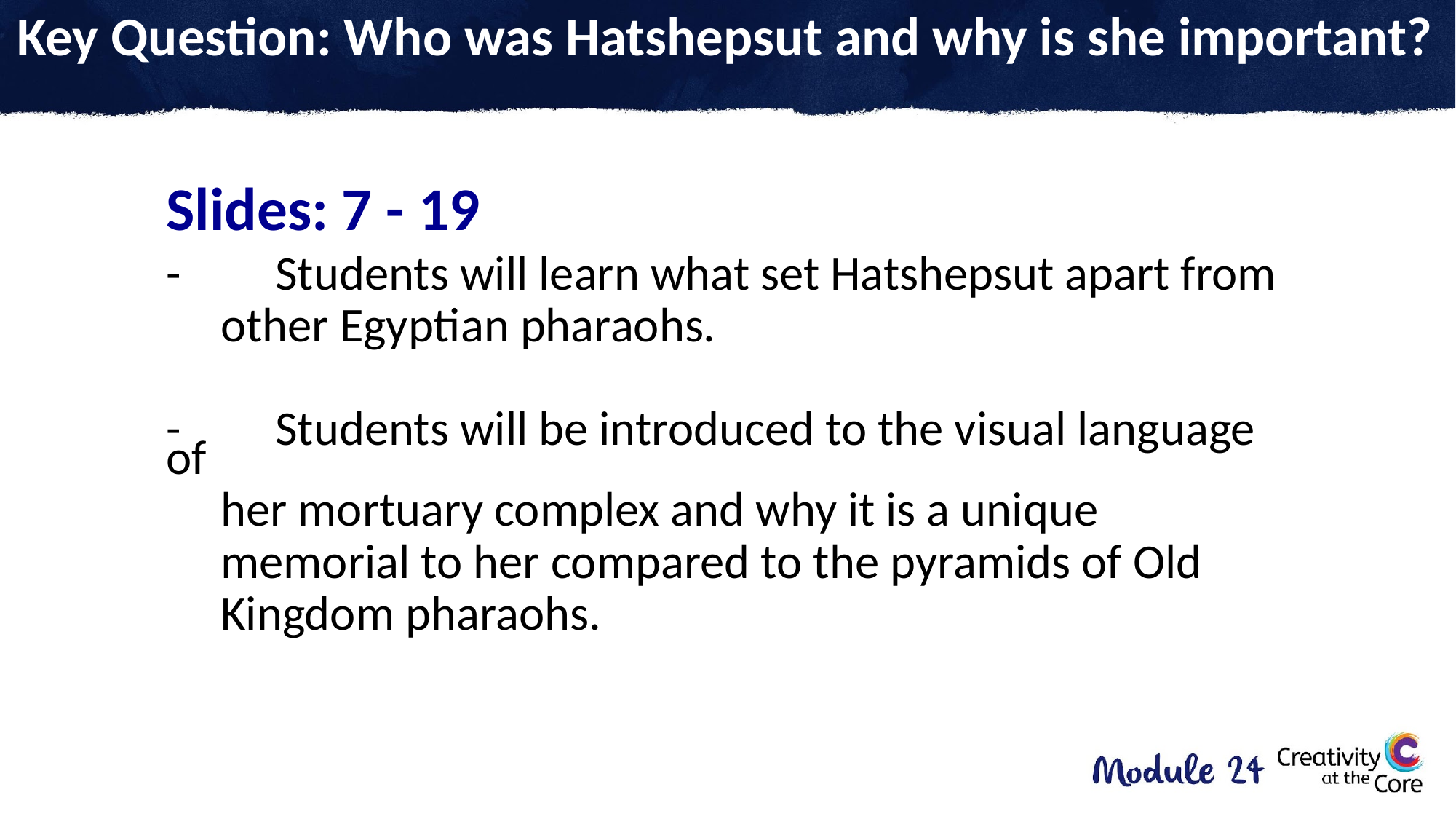

# Key Question: Who was Hatshepsut and why is she important?
Slides: 7 - 19
-	Students will learn what set Hatshepsut apart from
other Egyptian pharaohs.

-	Students will be introduced to the visual language of
her mortuary complex and why it is a unique
memorial to her compared to the pyramids of Old
Kingdom pharaohs.